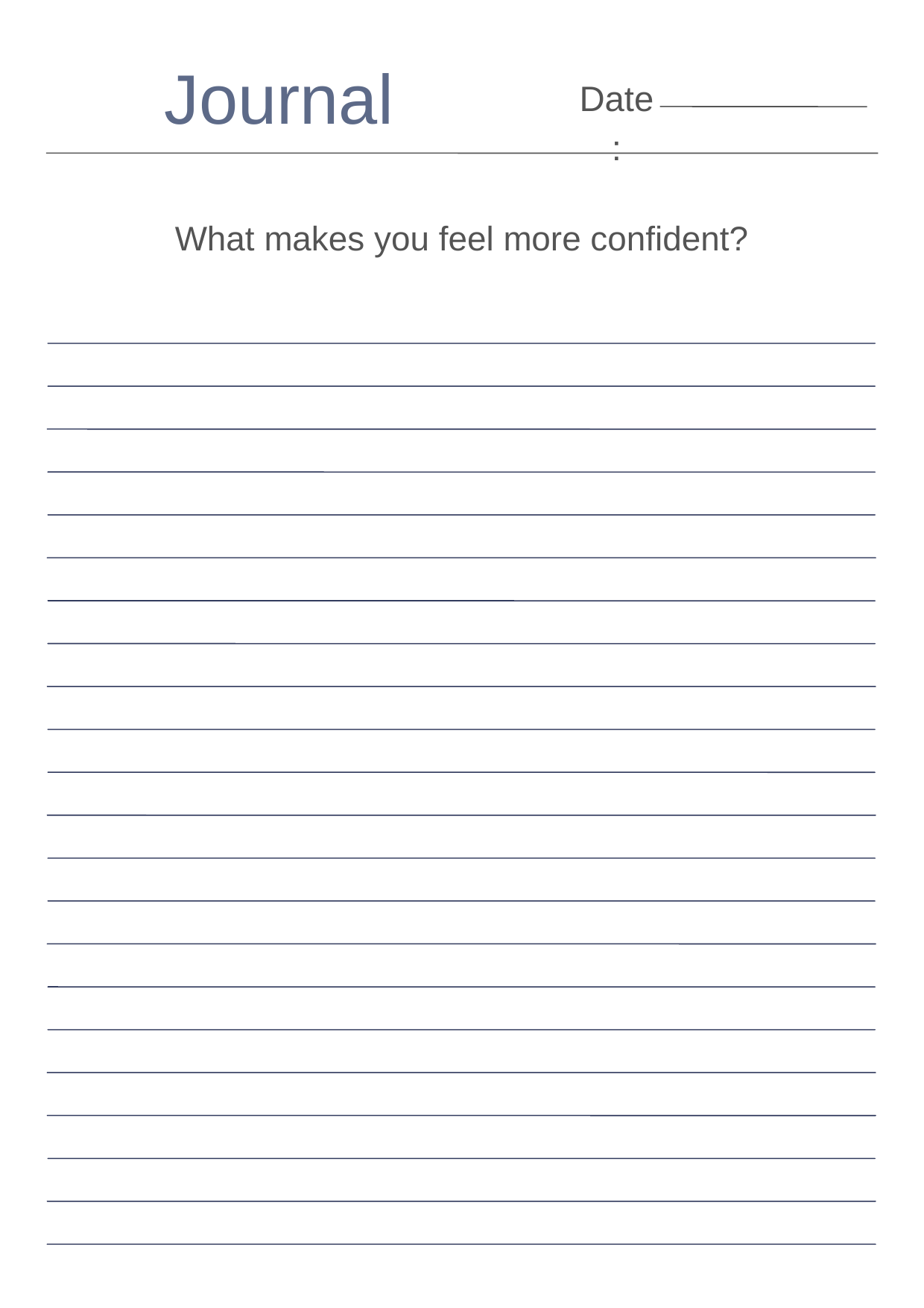

Journal
Date:

What makes you feel more confident?